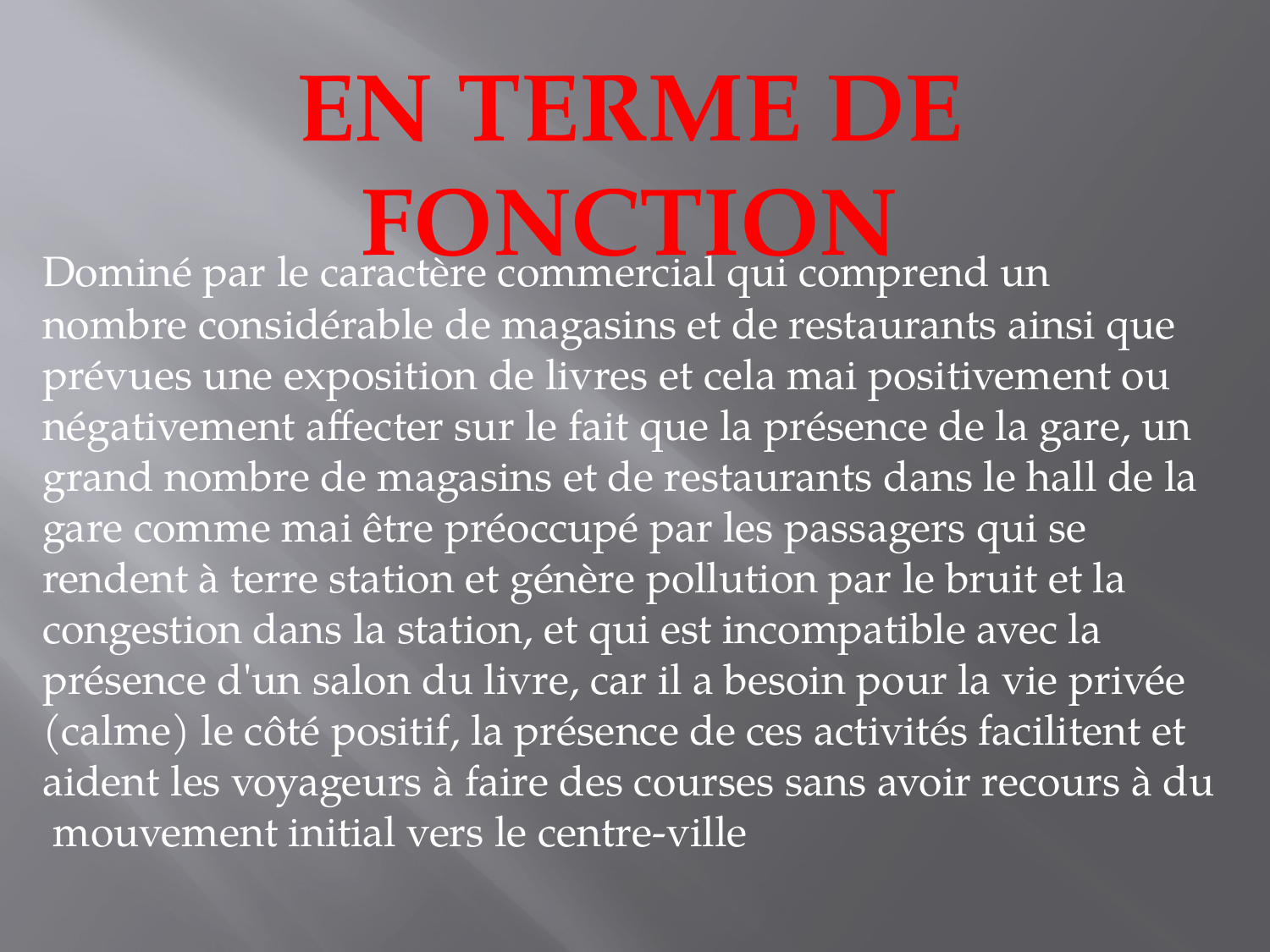

Dominé par le caractère commercial qui comprend un nombre considérable de magasins et de restaurants ainsi que prévues une exposition de livres et cela mai positivement ou négativement affecter sur le fait que la présence de la gare, un grand nombre de magasins et de restaurants dans le hall de la gare comme mai être préoccupé par les passagers qui se rendent à terre station et génère pollution par le bruit et la congestion dans la station, et qui est incompatible avec la présence d'un salon du livre, car il a besoin pour la vie privée (calme) le côté positif, la présence de ces activités facilitent et aident les voyageurs à faire des courses sans avoir recours à du mouvement initial vers le centre-ville
En terme de fonction